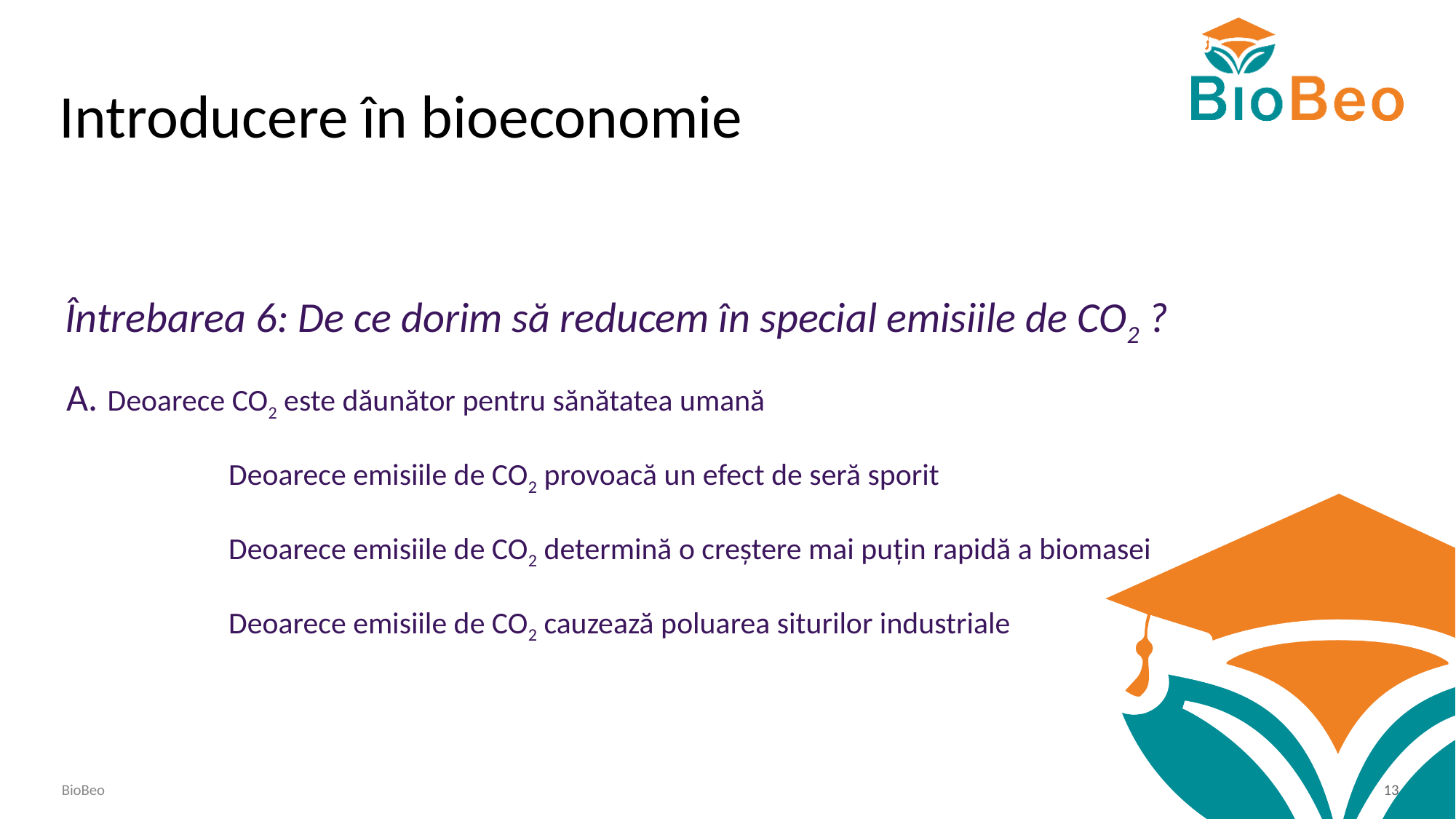

# Introducere în bioeconomie
Întrebarea 6: De ce dorim să reducem în special emisiile de CO2 ?
Deoarece CO2 este dăunător pentru sănătatea umană
Deoarece emisiile de CO2 provoacă un efect de seră sporit
Deoarece emisiile de CO2 determină o creștere mai puțin rapidă a biomasei
Deoarece emisiile de CO2 cauzează poluarea siturilor industriale
BioBeo
13